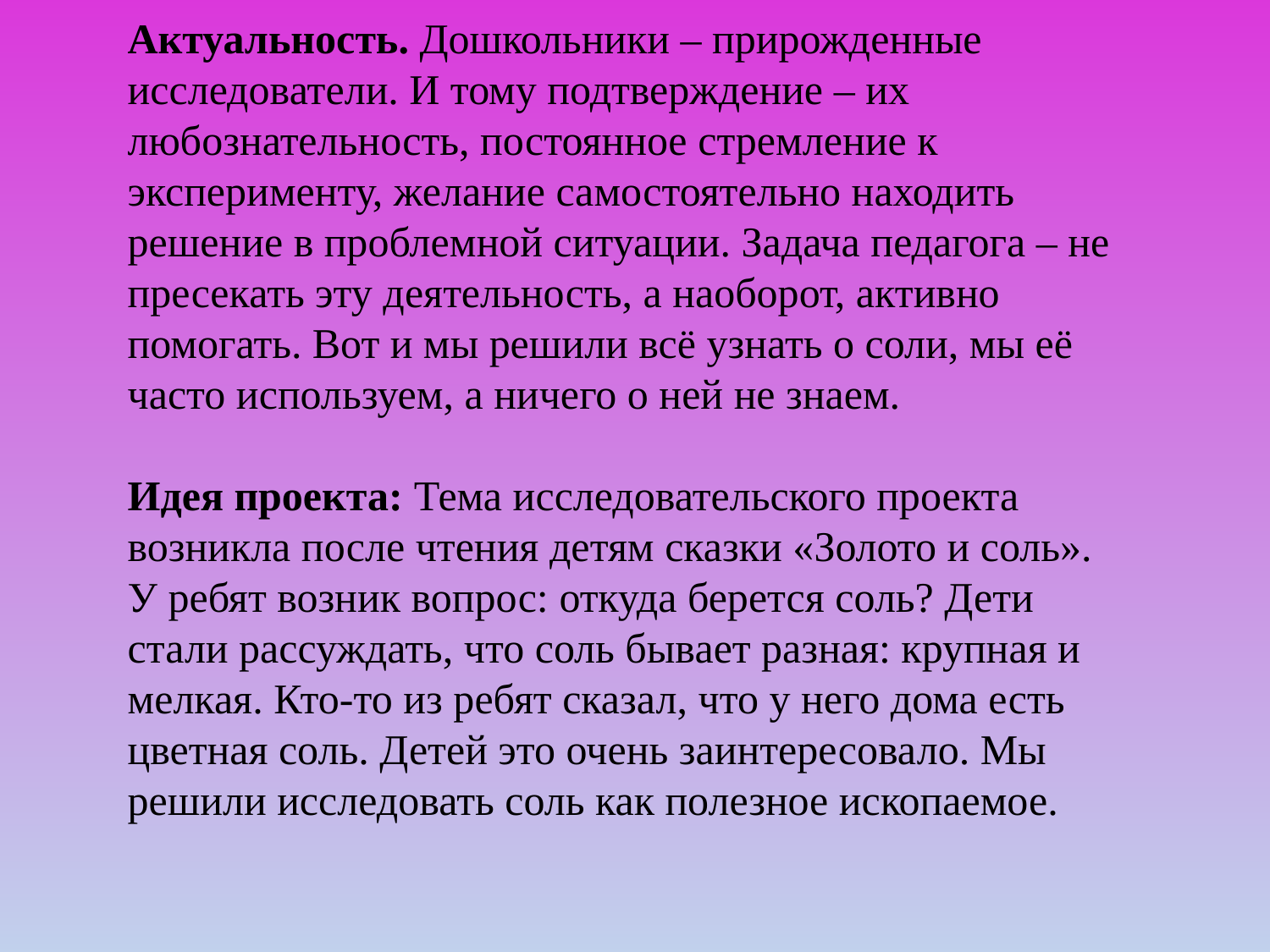

Актуальность. Дошкольники – прирожденные исследователи. И тому подтверждение – их любознательность, постоянное стремление к эксперименту, желание самостоятельно находить решение в проблемной ситуации. Задача педагога – не пресекать эту деятельность, а наоборот, активно помогать. Вот и мы решили всё узнать о соли, мы её часто используем, а ничего о ней не знаем.

Идея проекта: Тема исследовательского проекта возникла после чтения детям сказки «Золото и соль». У ребят возник вопрос: откуда берется соль? Дети стали рассуждать, что соль бывает разная: крупная и мелкая. Кто-то из ребят сказал, что у него дома есть цветная соль. Детей это очень заинтересовало. Мы решили исследовать соль как полезное ископаемое.

#